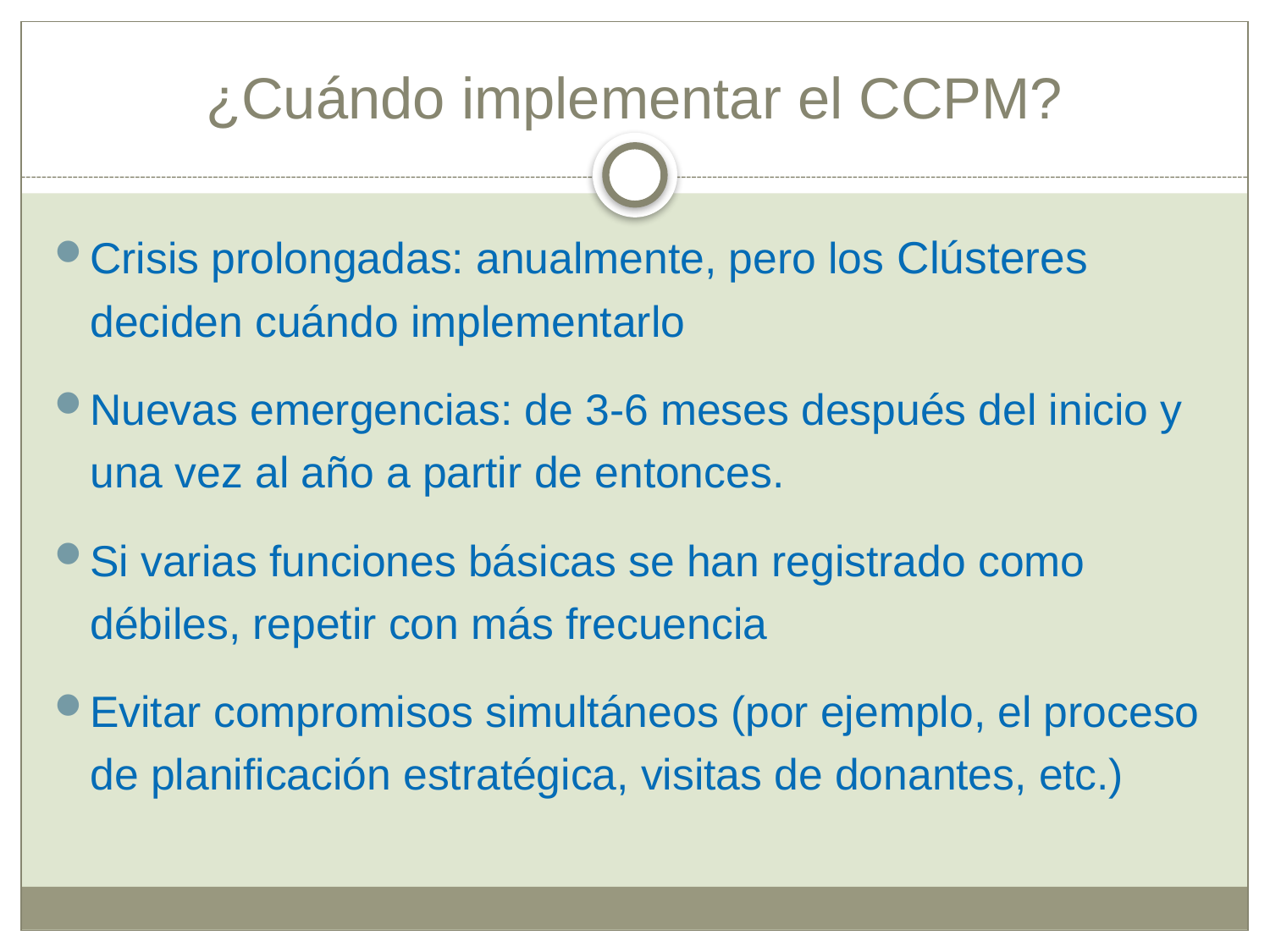

# ¿Cuándo implementar el CCPM?
Crisis prolongadas: anualmente, pero los Clústeres deciden cuándo implementarlo
Nuevas emergencias: de 3-6 meses después del inicio y una vez al año a partir de entonces.
Si varias funciones básicas se han registrado como débiles, repetir con más frecuencia
Evitar compromisos simultáneos (por ejemplo, el proceso de planificación estratégica, visitas de donantes, etc.)